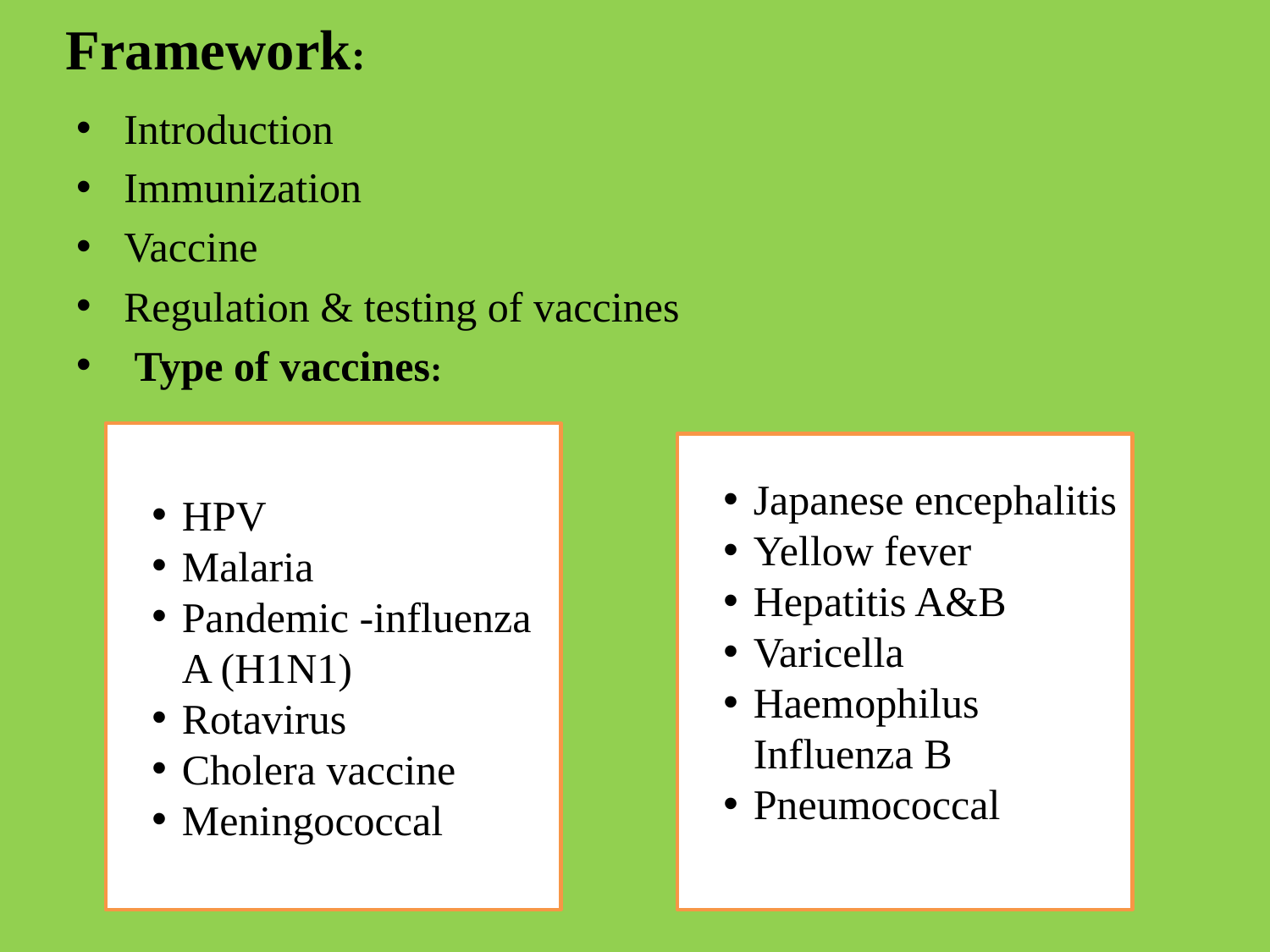

# Framework:
Introduction
Immunization
Vaccine
Regulation & testing of vaccines
 Type of vaccines:
HPV
Malaria
Pandemic -influenza A (H1N1)
Rotavirus
Cholera vaccine
Meningococcal
Japanese encephalitis
Yellow fever
Hepatitis A&B
Varicella
Haemophilus Influenza B
Pneumococcal